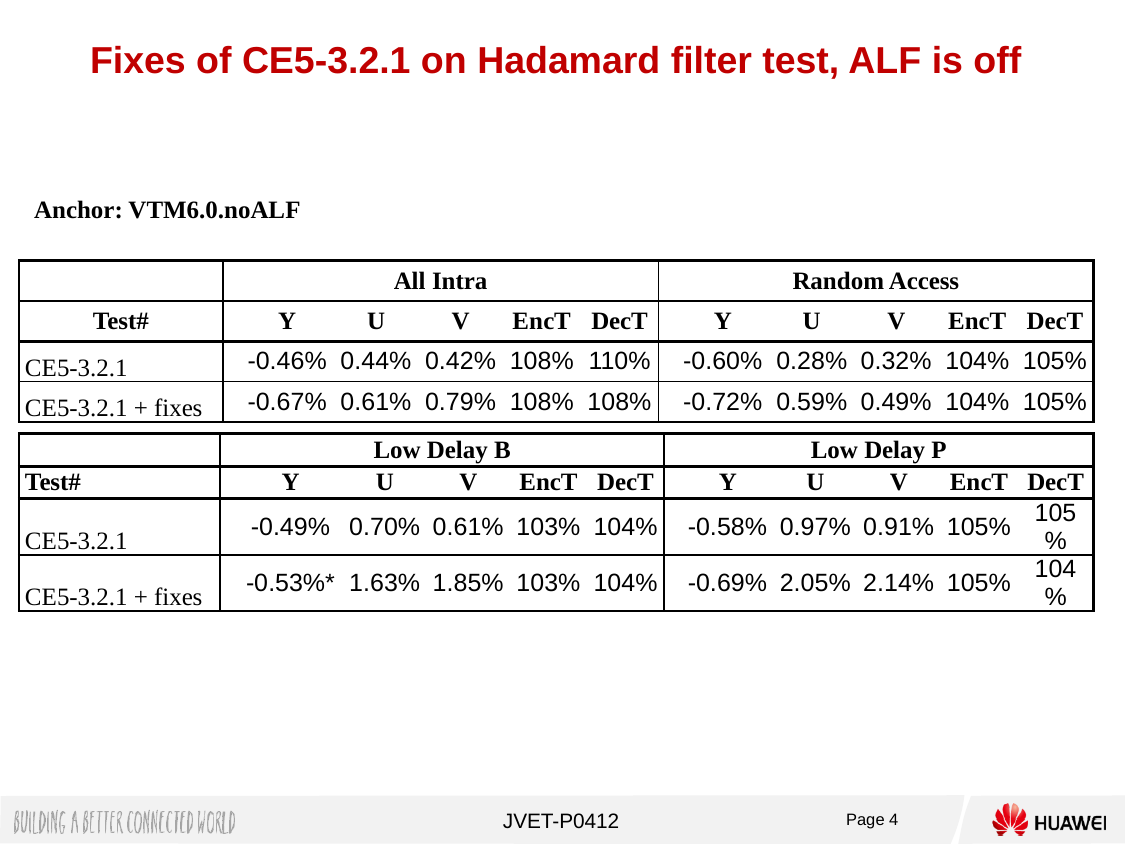

Fixes of CE5-3.2.1 on Hadamard filter test, ALF is off
Anchor: VTM6.0.noALF

|  | All Intra |  |  |  |  |  | Random Access |  |  |  |  |  |
| --- | --- | --- | --- | --- | --- | --- | --- | --- | --- | --- | --- | --- |
| Test# |  | Y | U | V | EncT | DecT |  | Y | U | V | EncT | DecT |
| CE5-3.2.1 |  | -0.46% | 0.44% | 0.42% | 108% | 110% |  | -0.60% | 0.28% | 0.32% | 104% | 105% |
| CE5-3.2.1 + fixes |  | -0.67% | 0.61% | 0.79% | 108% | 108% |  | -0.72% | 0.59% | 0.49% | 104% | 105% |
|  | Low Delay B |  |  |  |  |  | Low Delay P |  |  |  |  |  |
| --- | --- | --- | --- | --- | --- | --- | --- | --- | --- | --- | --- | --- |
| Test# |  | Y | U | V | EncT | DecT |  | Y | U | V | EncT | DecT |
| CE5-3.2.1 |  | -0.49% | 0.70% | 0.61% | 103% | 104% |  | -0.58% | 0.97% | 0.91% | 105% | 105% |
| CE5-3.2.1 + fixes |  | -0.53%\* | 1.63% | 1.85% | 103% | 104% |  | -0.69% | 2.05% | 2.14% | 105% | 104% |